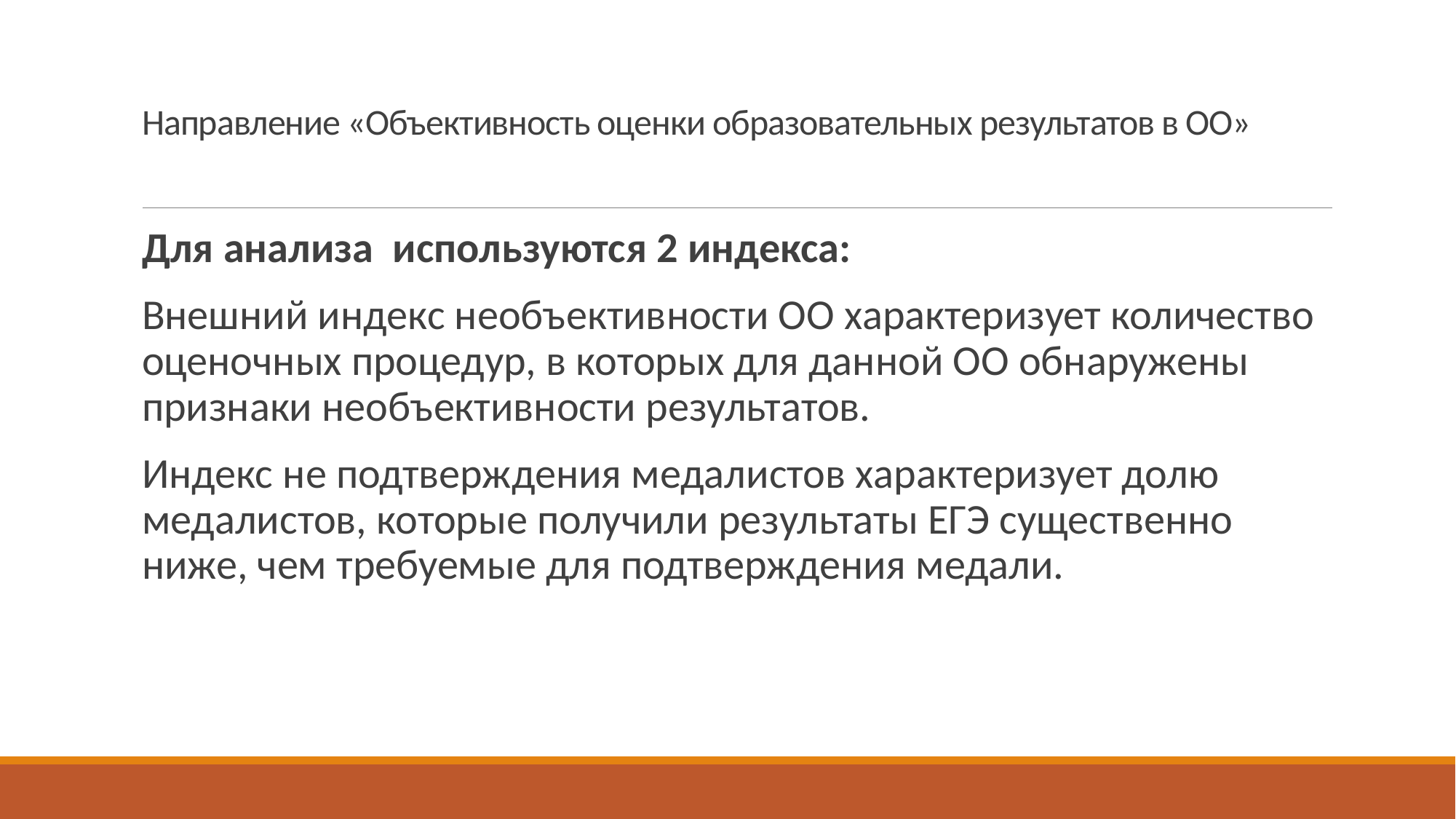

# Направление «Объективность оценки образовательных результатов в ОО»
Для анализа  используются 2 индекса:
Внешний индекс необъективности ОО характеризует количество оценочных процедур, в которых для данной ОО обнаружены признаки необъективности результатов.
Индекс не подтверждения медалистов характеризует долю медалистов, которые получили результаты ЕГЭ существенно ниже, чем требуемые для подтверждения медали.